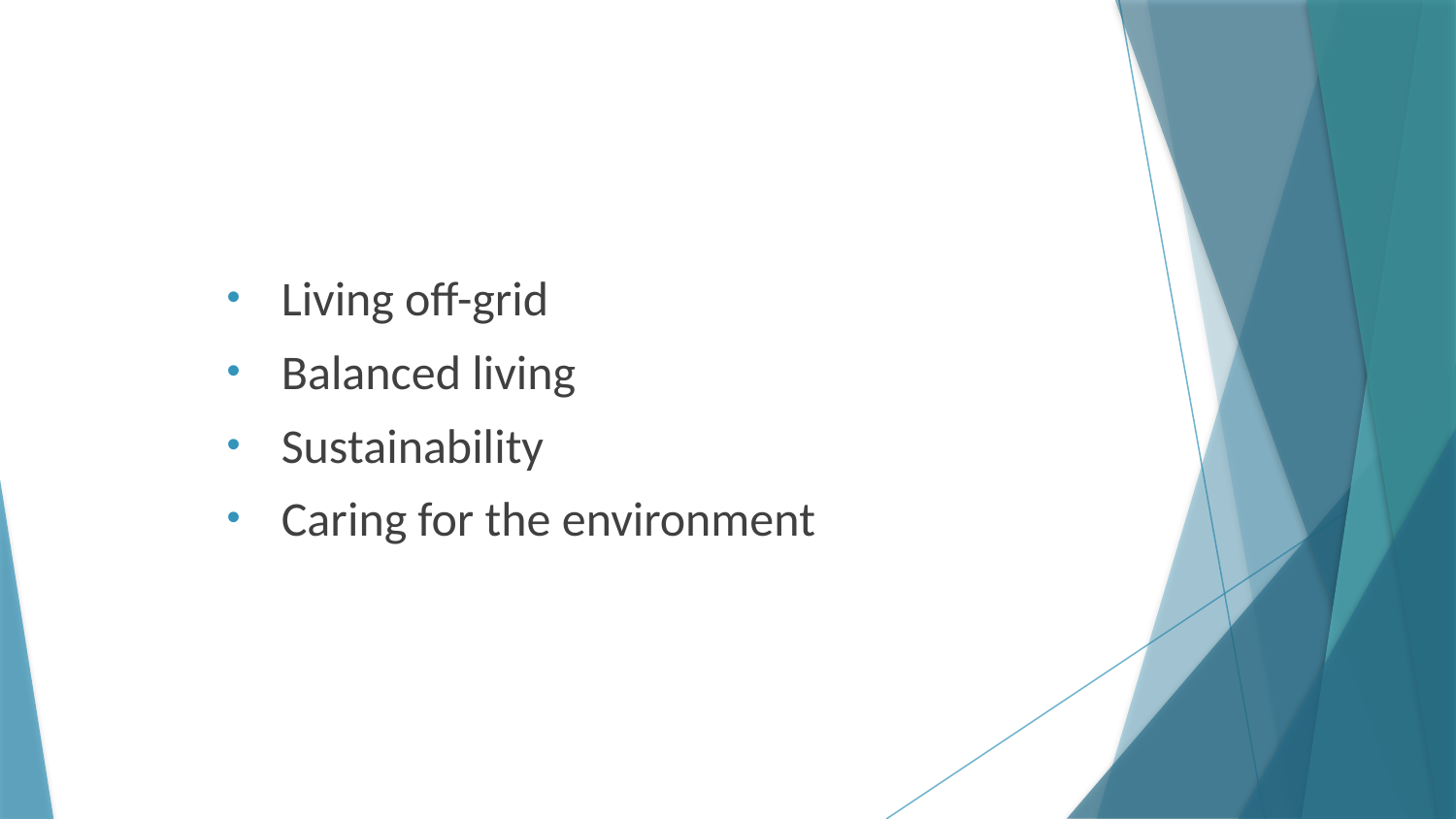

Living off-grid
Balanced living
Sustainability
Caring for the environment